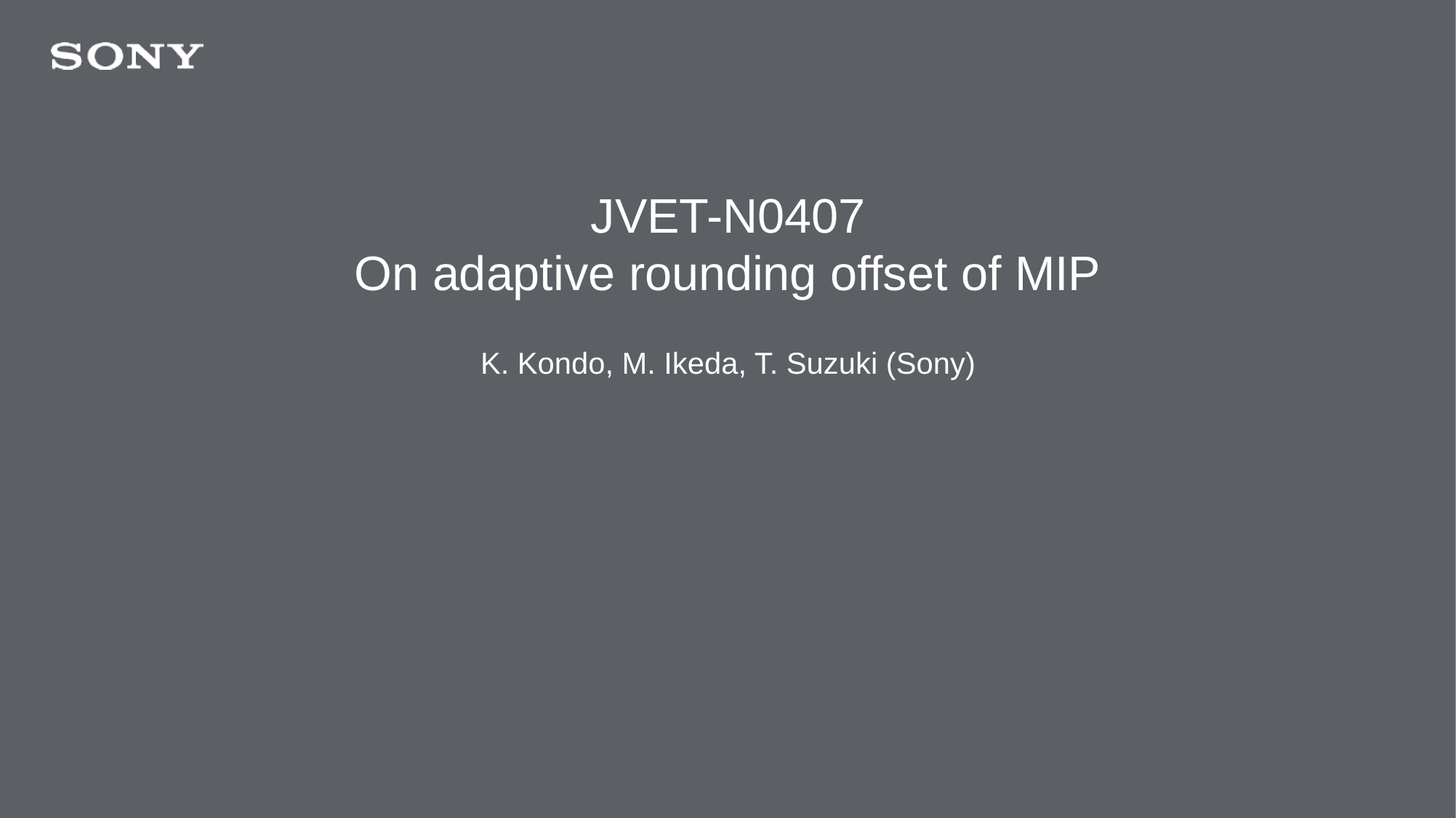

# JVET-N0407 On adaptive rounding offset of MIP
K. Kondo, M. Ikeda, T. Suzuki (Sony)